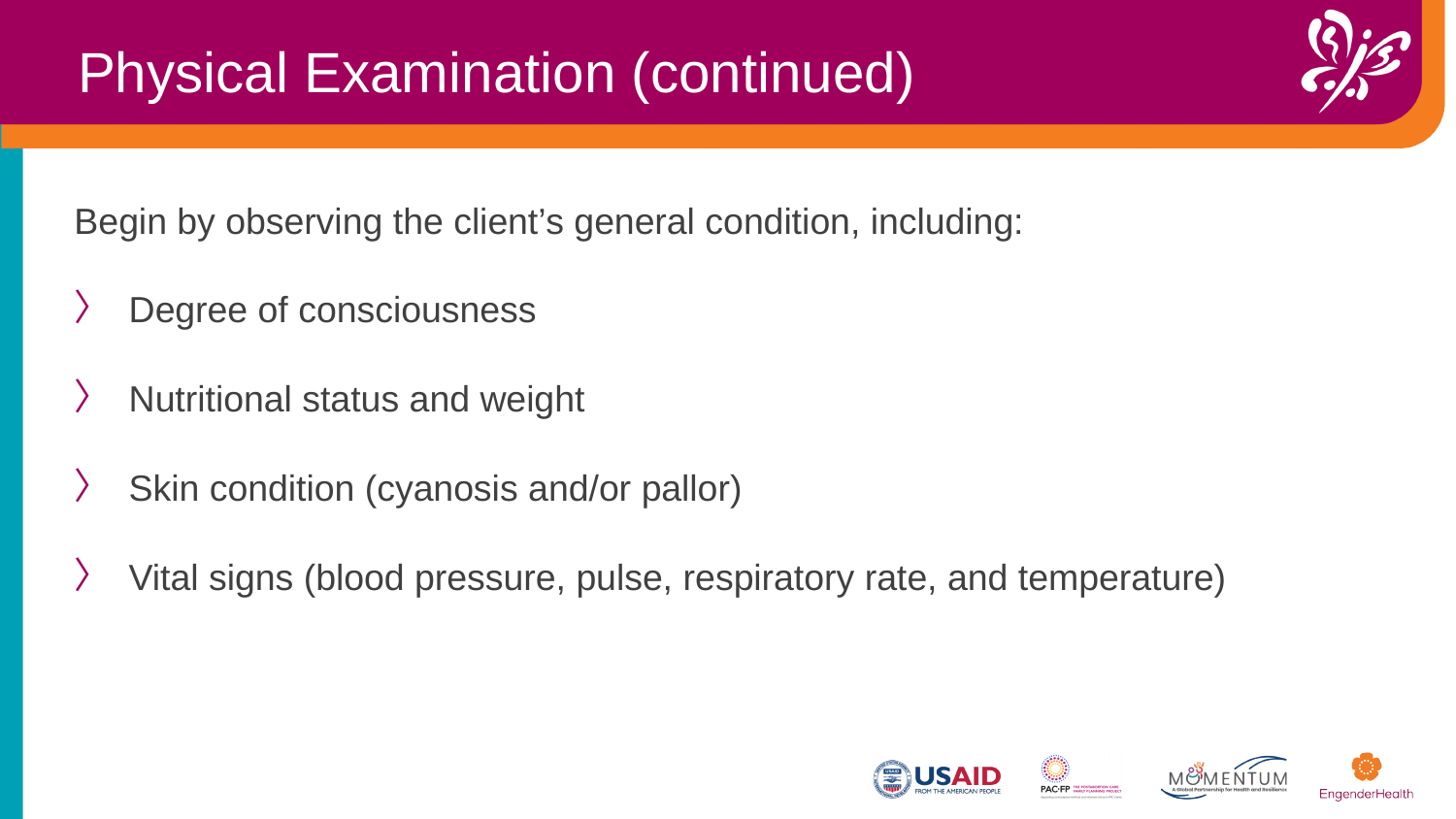

Physical Examination (continued)
Begin by observing the client’s general condition, including:
Degree of consciousness
Nutritional status and weight
Skin condition (cyanosis and/or pallor)
Vital signs (blood pressure, pulse, respiratory rate, and temperature)